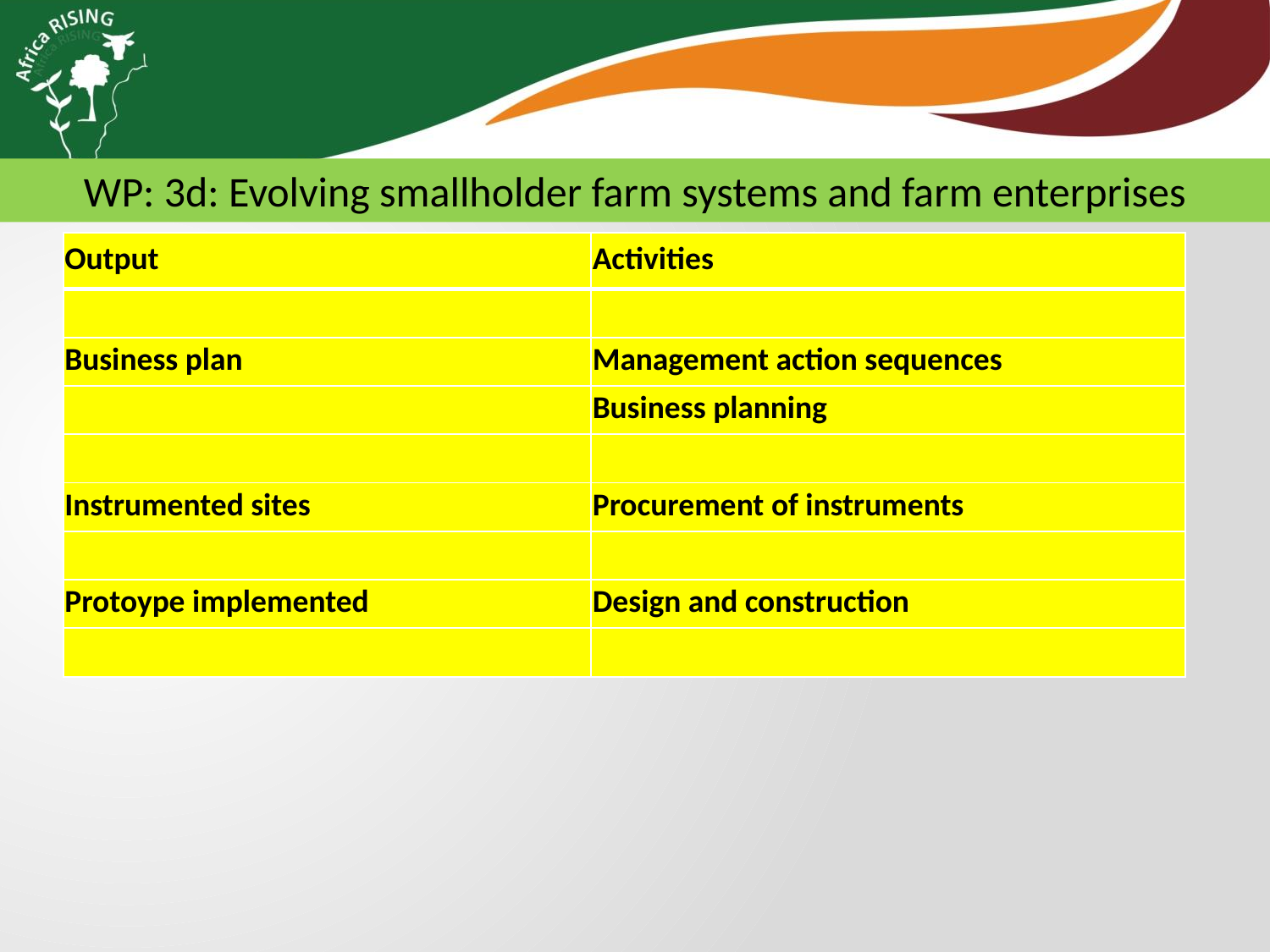

WP: 3d: Evolving smallholder farm systems and farm enterprises
| Output | Activities |
| --- | --- |
|  |  |
| Business plan | Management action sequences |
|  | Business planning |
|  |  |
| Instrumented sites | Procurement of instruments |
|  |  |
| Protoype implemented | Design and construction |
|  |  |